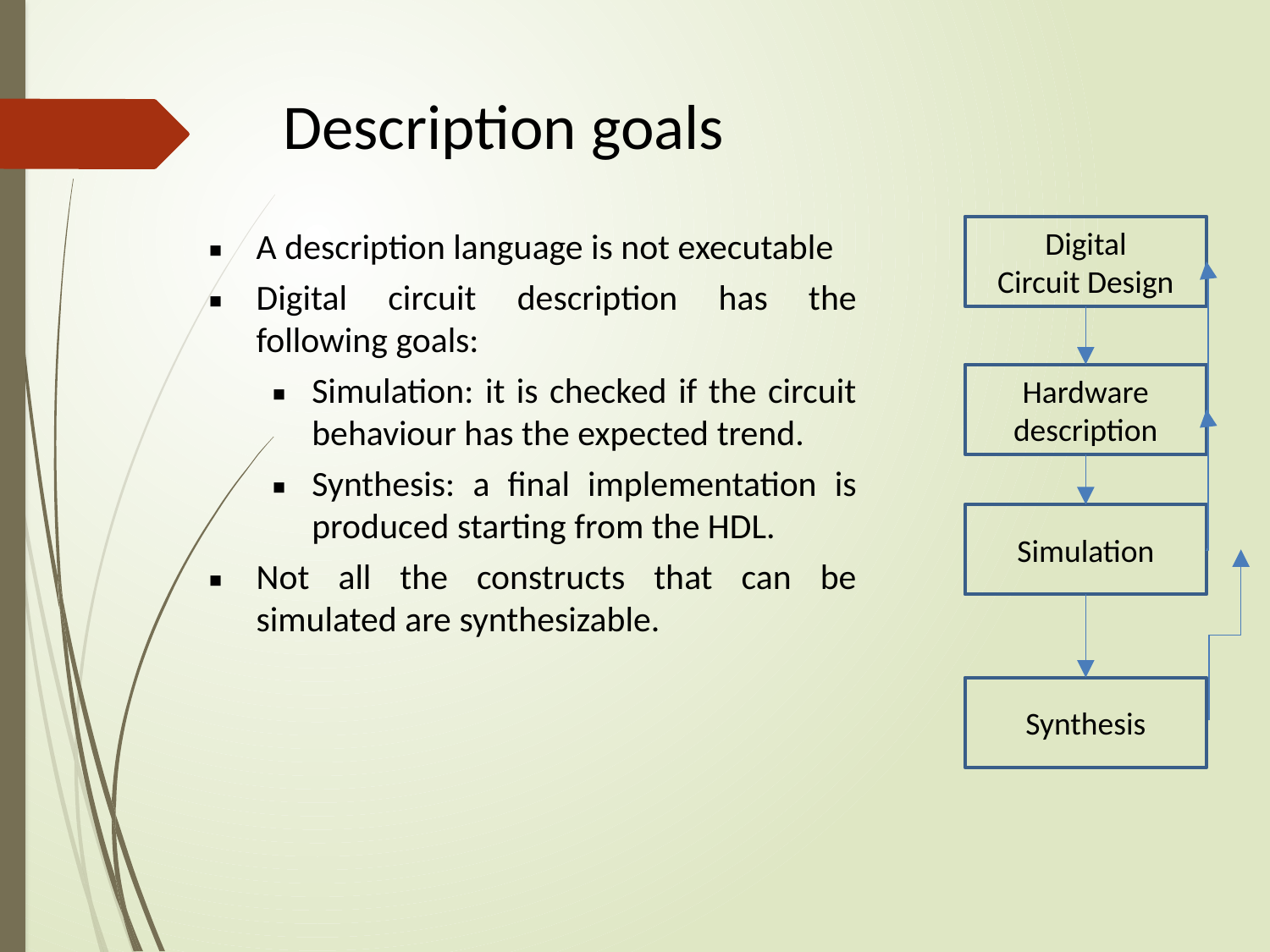

# Description goals
Digital
Circuit Design
A description language is not executable
Digital circuit description has the following goals:
Simulation: it is checked if the circuit behaviour has the expected trend.
Synthesis: a final implementation is produced starting from the HDL.
Not all the constructs that can be simulated are synthesizable.
Hardware description
Simulation
Synthesis